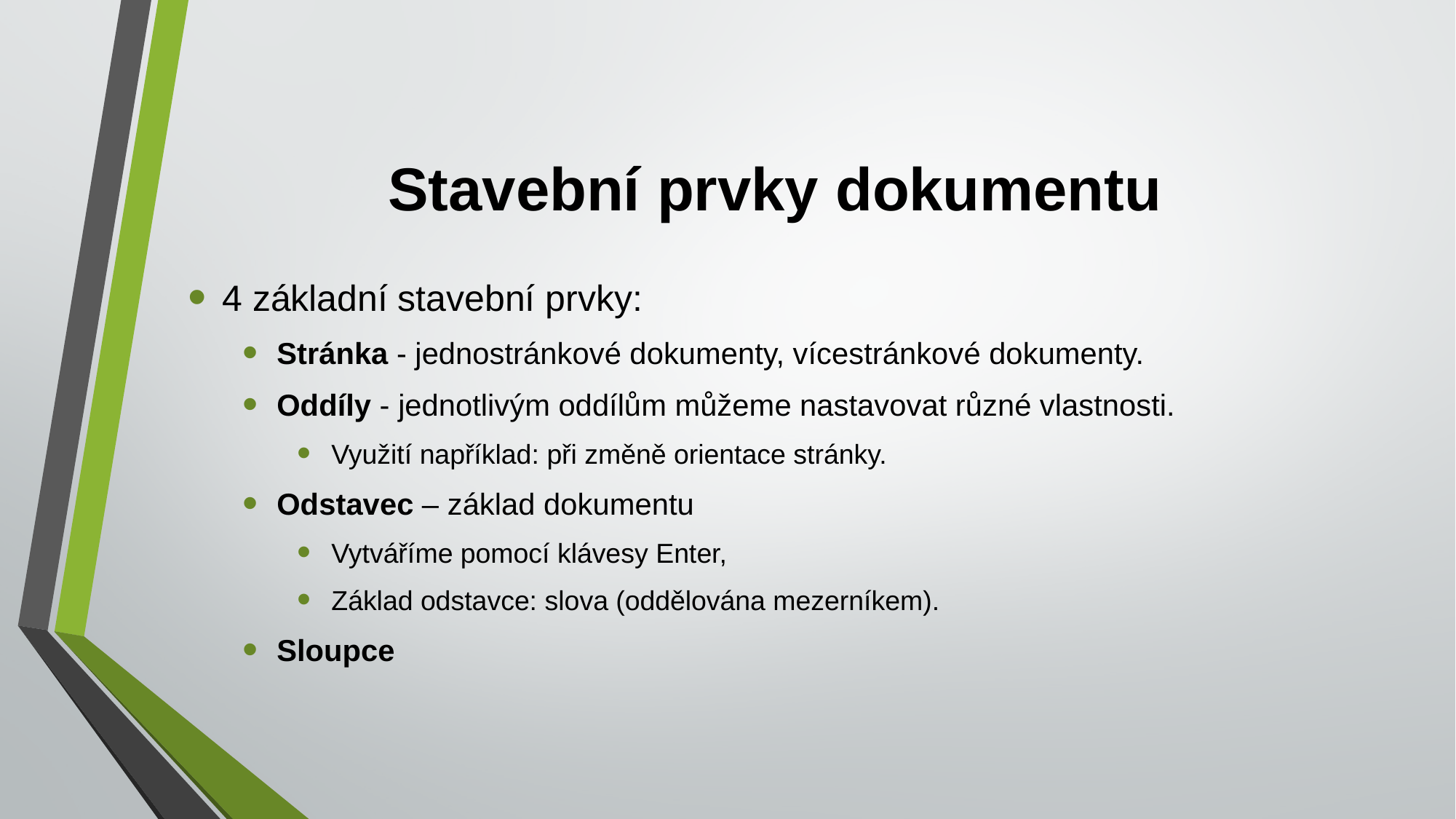

# Stavební prvky dokumentu
4 základní stavební prvky:
Stránka - jednostránkové dokumenty, vícestránkové dokumenty.
Oddíly - jednotlivým oddílům můžeme nastavovat různé vlastnosti.
Využití například: při změně orientace stránky.
Odstavec – základ dokumentu
Vytváříme pomocí klávesy Enter,
Základ odstavce: slova (oddělována mezerníkem).
Sloupce